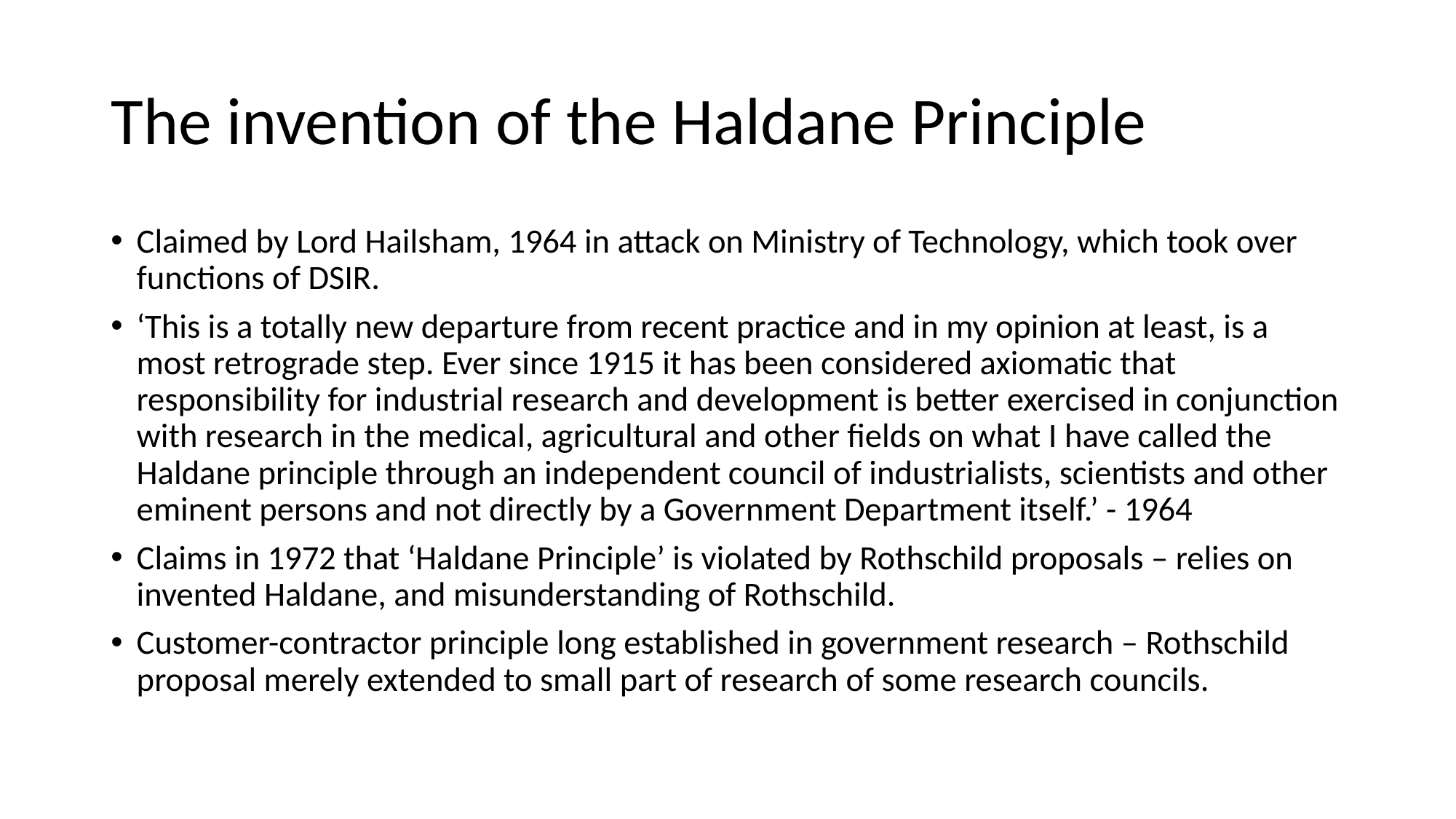

# The invention of the Haldane Principle
Claimed by Lord Hailsham, 1964 in attack on Ministry of Technology, which took over functions of DSIR.
‘This is a totally new departure from recent practice and in my opinion at least, is a most retrograde step. Ever since 1915 it has been considered axiomatic that responsibility for industrial research and development is better exercised in conjunction with research in the medical, agricultural and other fields on what I have called the Haldane principle through an independent council of industrialists, scientists and other eminent persons and not directly by a Government Department itself.’ - 1964
Claims in 1972 that ‘Haldane Principle’ is violated by Rothschild proposals – relies on invented Haldane, and misunderstanding of Rothschild.
Customer-contractor principle long established in government research – Rothschild proposal merely extended to small part of research of some research councils.